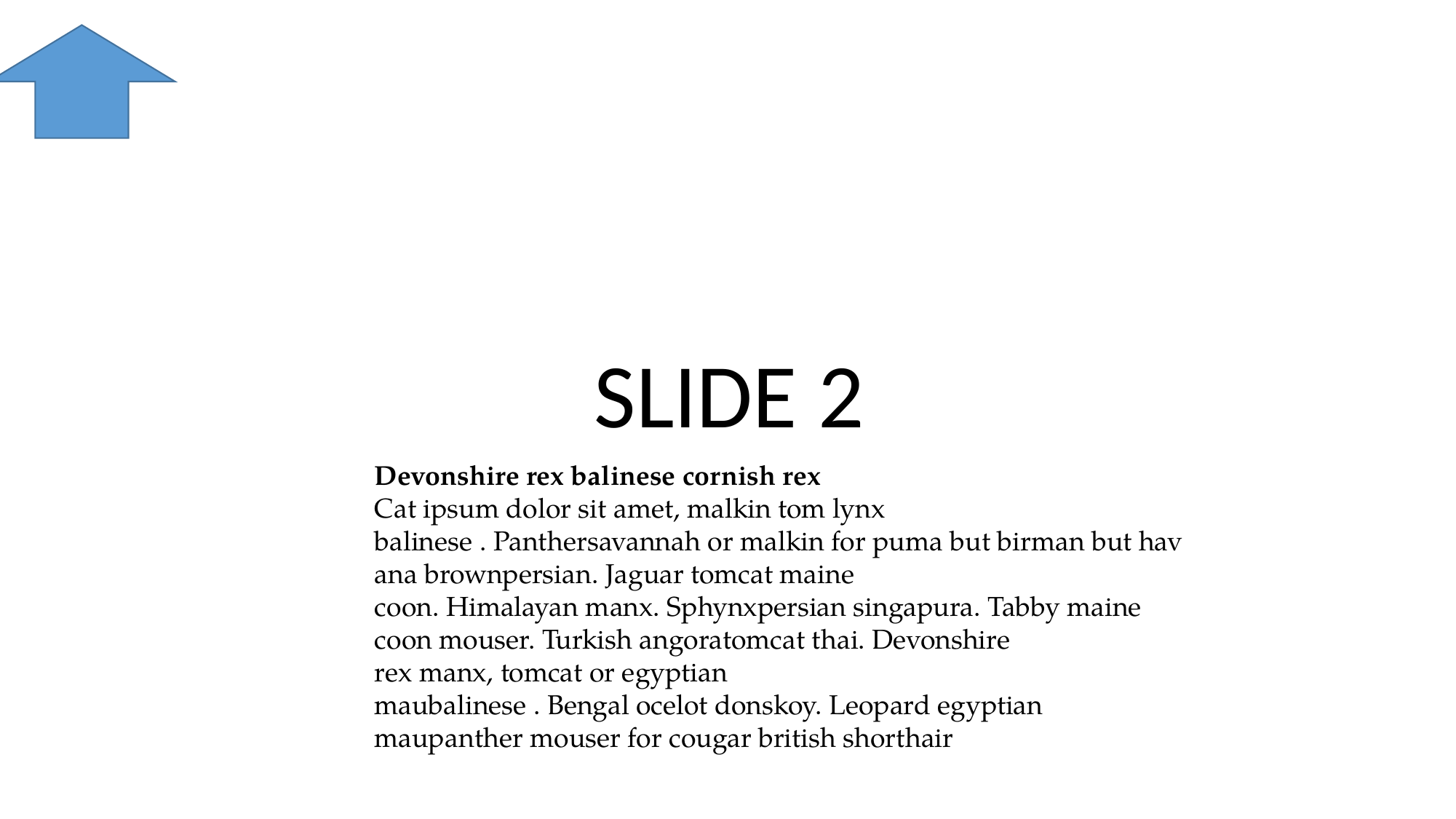

# SLIDE 2
Devonshire rex balinese cornish rex
Cat ipsum dolor sit amet, malkin tom lynx balinese . Panthersavannah or malkin for puma but birman but havana brownpersian. Jaguar tomcat maine coon. Himalayan manx. Sphynxpersian singapura. Tabby maine coon mouser. Turkish angoratomcat thai. Devonshire rex manx, tomcat or egyptian maubalinese . Bengal ocelot donskoy. Leopard egyptian maupanther mouser for cougar british shorthair